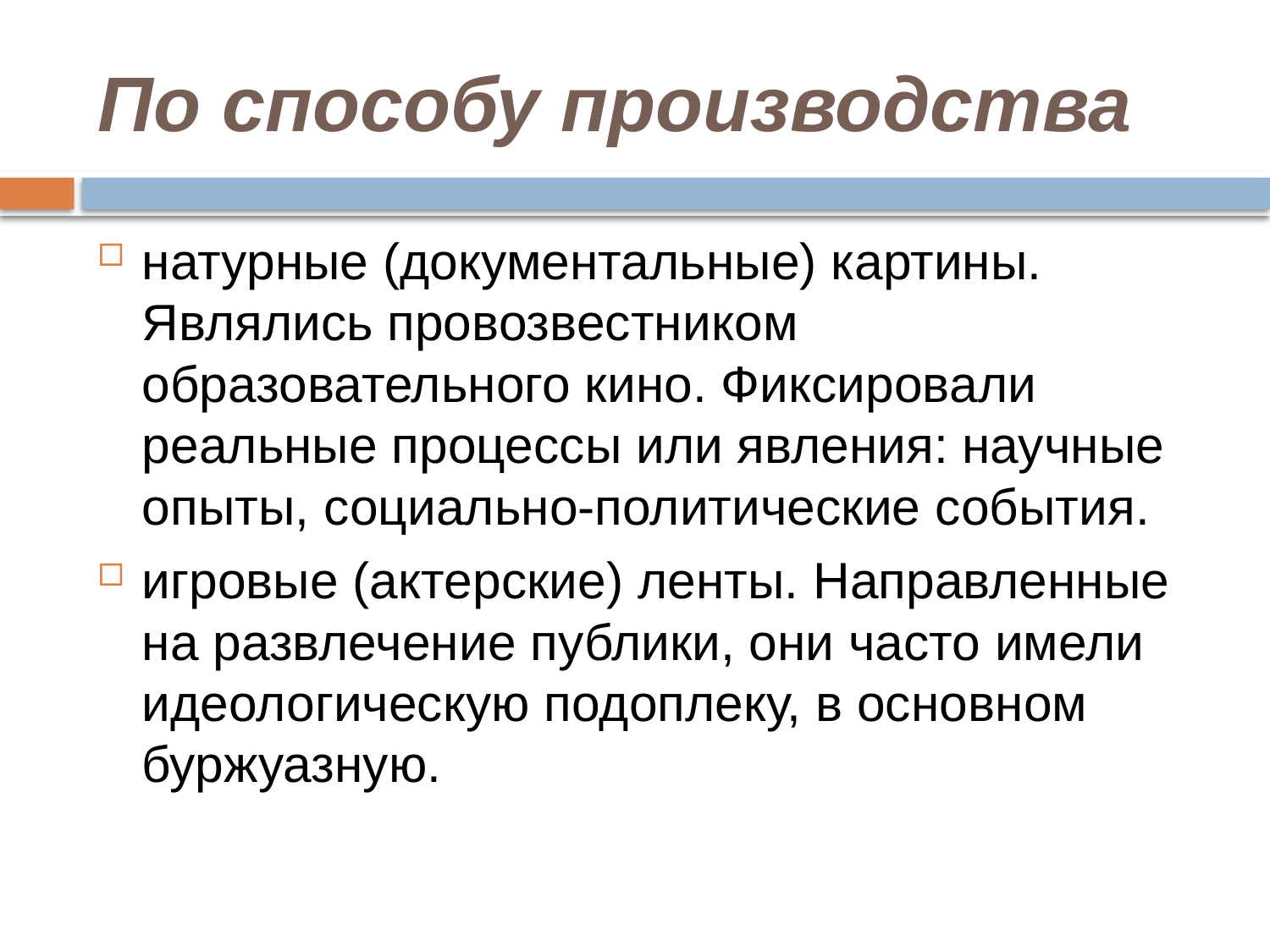

# По способу производства
натурные (документальные) картины. Являлись провозвестником образовательного кино. Фиксировали реальные процессы или явления: научные опыты, социально-политические события.
игровые (актерские) ленты. Направленные на развлечение публики, они часто имели идеологическую подоплеку, в основном буржуазную.